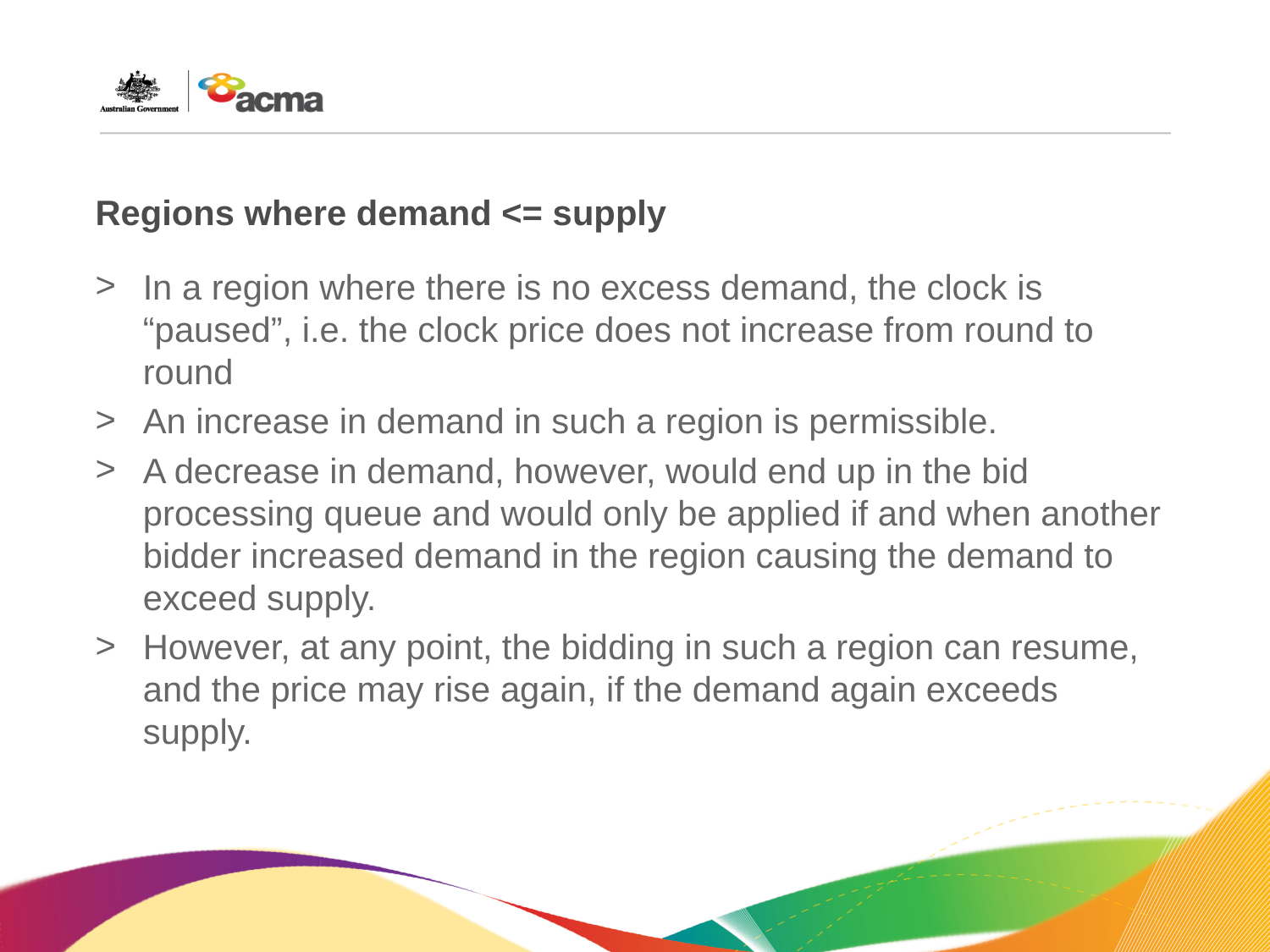

# Regions where demand <= supply
In a region where there is no excess demand, the clock is “paused”, i.e. the clock price does not increase from round to round
An increase in demand in such a region is permissible.
A decrease in demand, however, would end up in the bid processing queue and would only be applied if and when another bidder increased demand in the region causing the demand to exceed supply.
However, at any point, the bidding in such a region can resume, and the price may rise again, if the demand again exceeds supply.